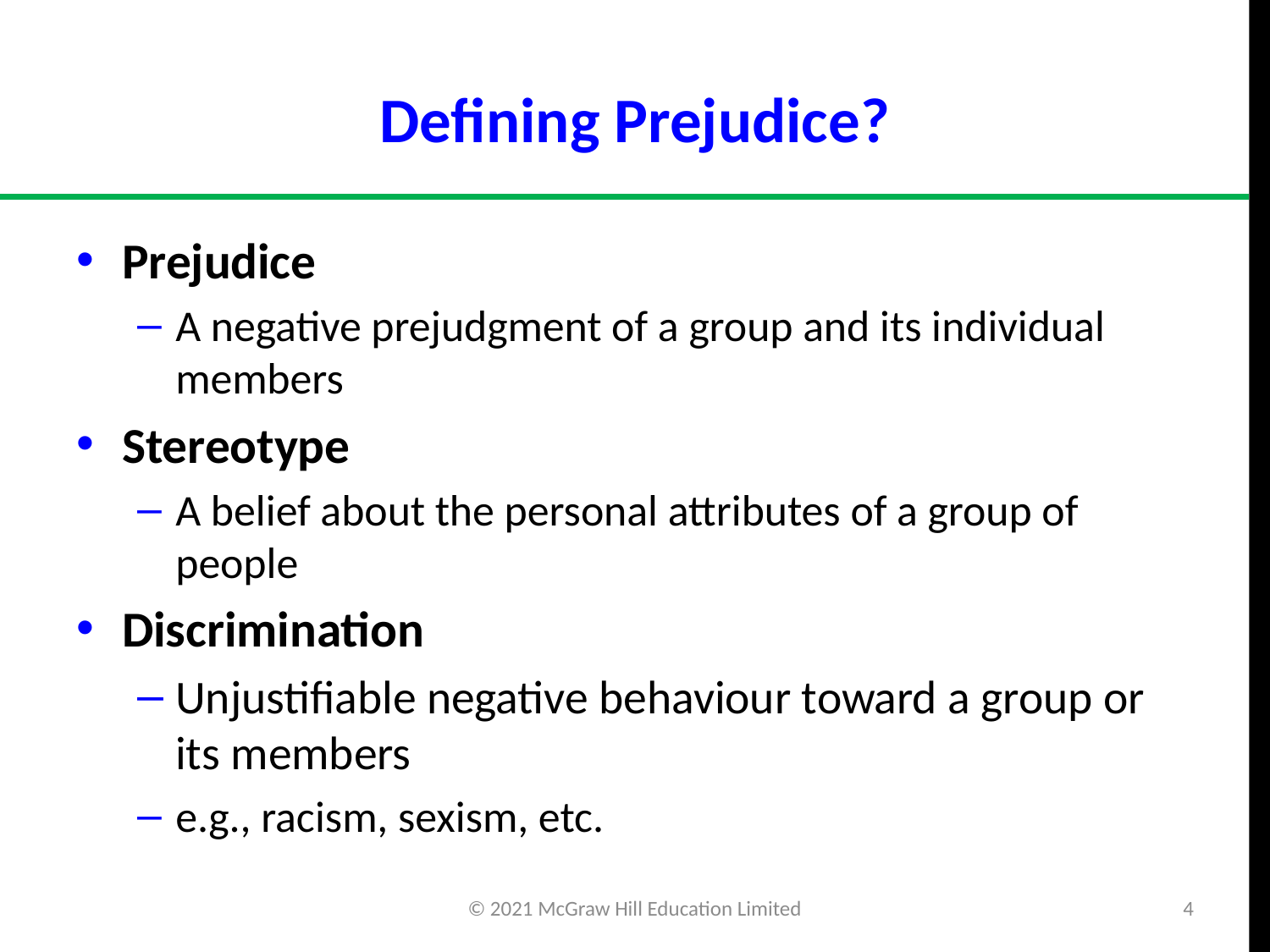

# Defining Prejudice?
Prejudice
A negative prejudgment of a group and its individual members
Stereotype
A belief about the personal attributes of a group of people
Discrimination
Unjustifiable negative behaviour toward a group or its members
e.g., racism, sexism, etc.

© 2021 McGraw Hill Education Limited
4